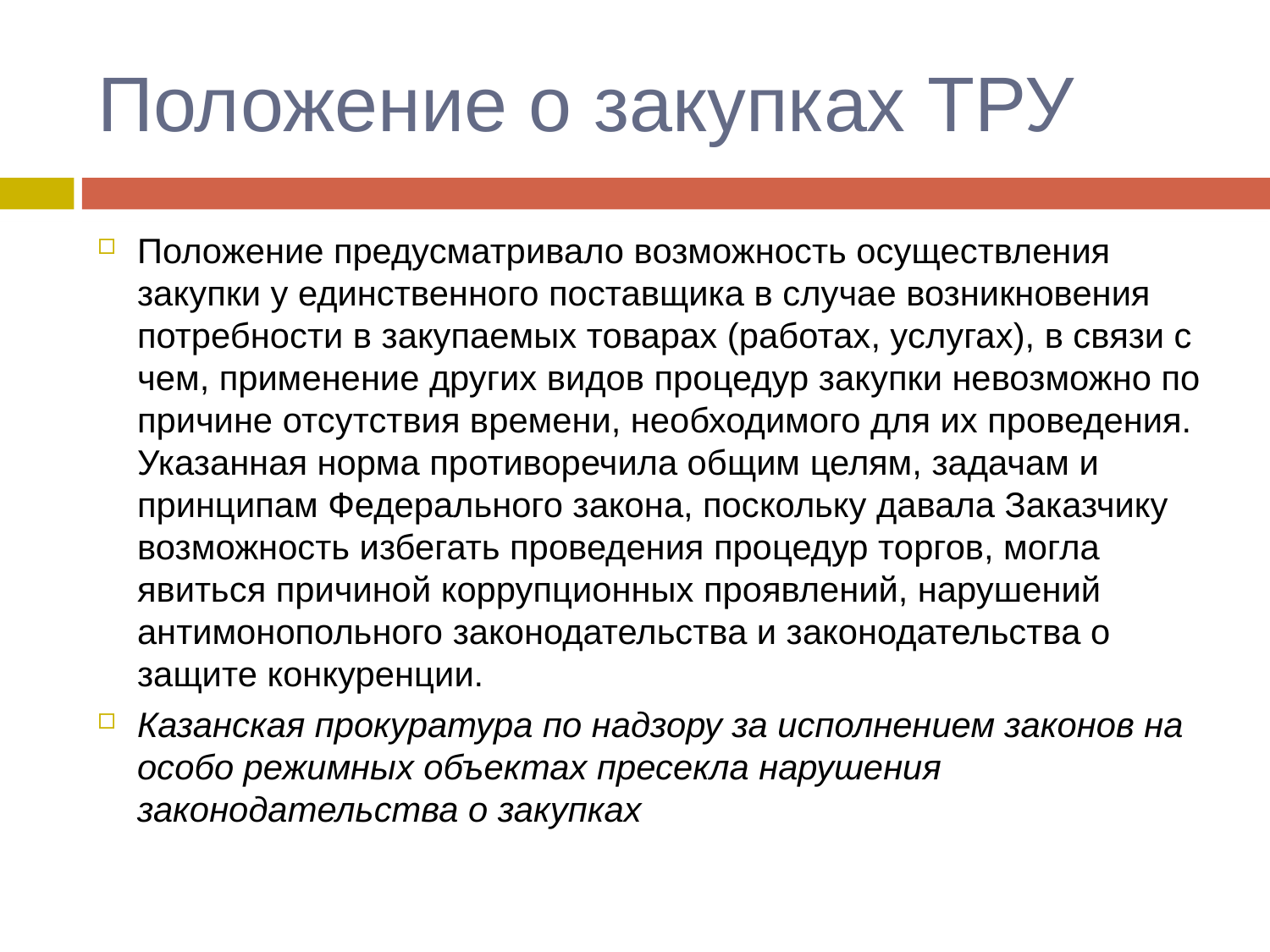

# Положение о закупках ТРУ
Положение предусматривало возможность осуществления закупки у единственного поставщика в случае возникновения потребности в закупаемых товарах (работах, услугах), в связи с чем, применение других видов процедур закупки невозможно по причине отсутствия времени, необходимого для их проведения. Указанная норма противоречила общим целям, задачам и принципам Федерального закона, поскольку давала Заказчику возможность избегать проведения процедур торгов, могла явиться причиной коррупционных проявлений, нарушений антимонопольного законодательства и законодательства о защите конкуренции.
Казанская прокуратура по надзору за исполнением законов на особо режимных объектах пресекла нарушения законодательства о закупках